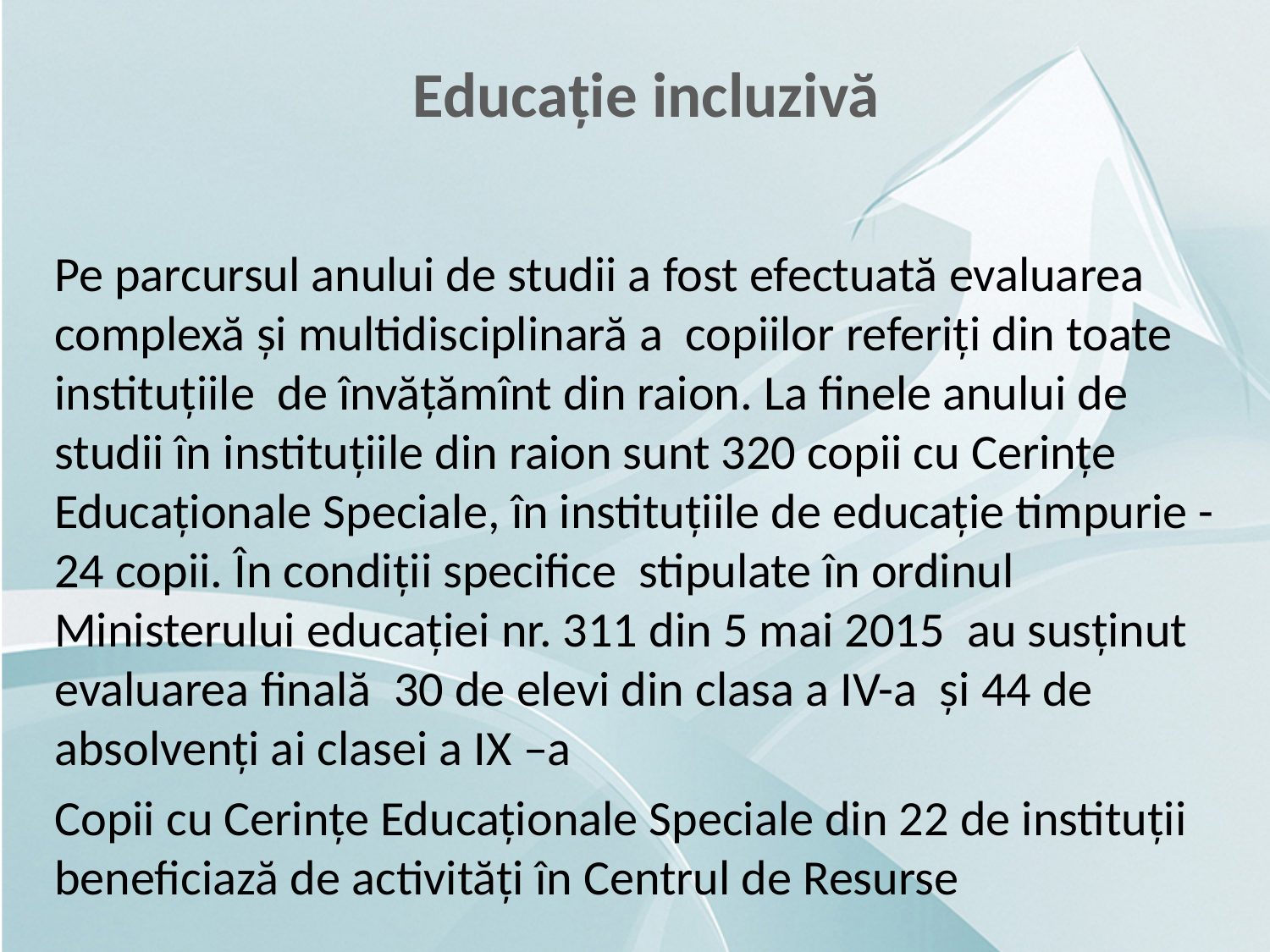

Educație incluzivă
Pe parcursul anului de studii a fost efectuată evaluarea complexă și multidisciplinară a  copiilor referiți din toate instituțiile  de învățămînt din raion. La finele anului de studii în instituțiile din raion sunt 320 copii cu Cerințe Educaționale Speciale, în instituțiile de educație timpurie -24 copii. În condiții specifice  stipulate în ordinul Ministerului educației nr. 311 din 5 mai 2015  au susținut evaluarea finală  30 de elevi din clasa a IV-a  și 44 de absolvenți ai clasei a IX –a
Copii cu Cerințe Educaționale Speciale din 22 de instituții beneficiază de activități în Centrul de Resurse